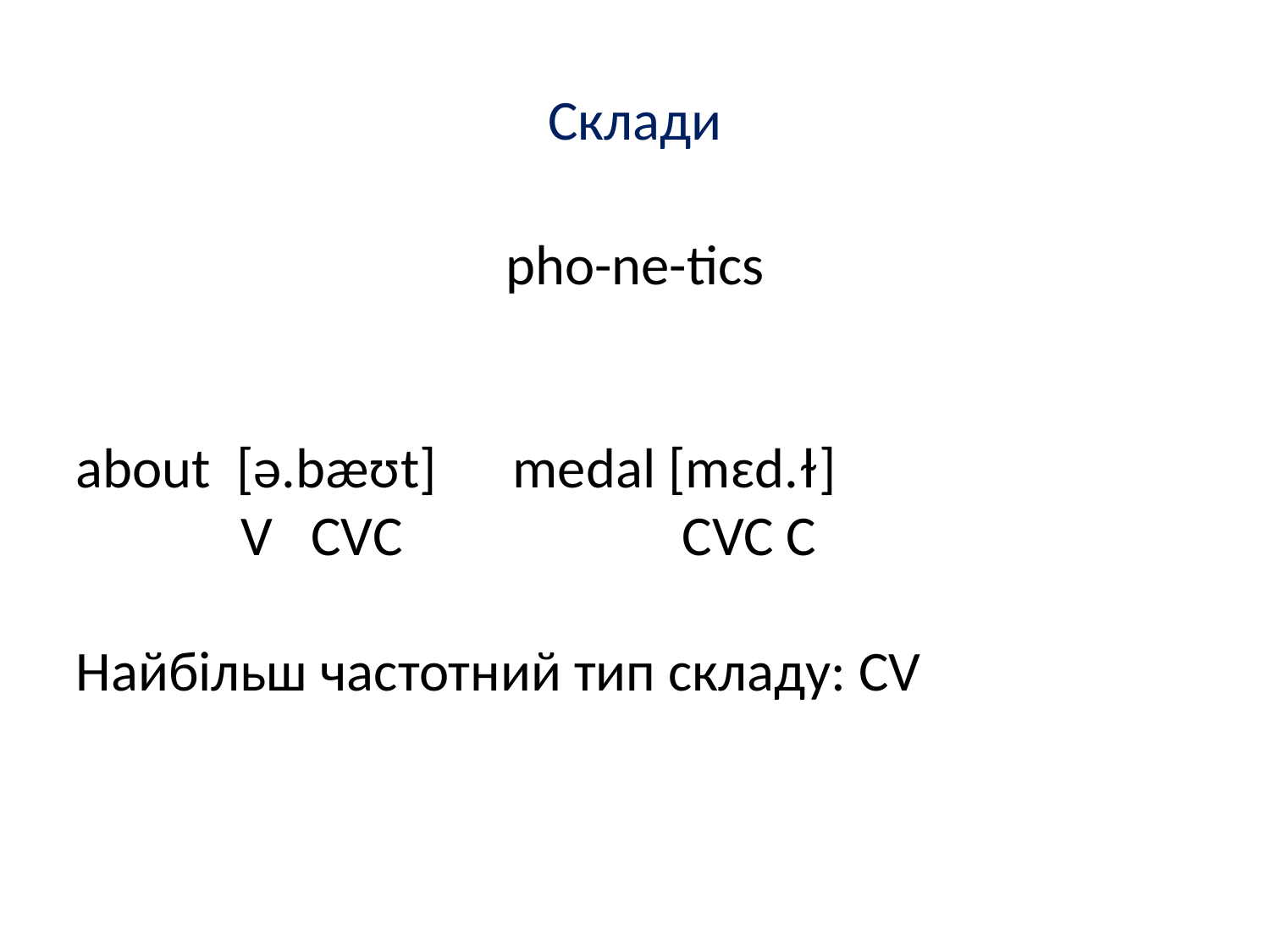

Склади
pho-ne-tics

about  [ǝ.bæʊt]      medal [mɛd.ɫ]
             V   CVC                      CVC C

Найбільш частотний тип складу: CV